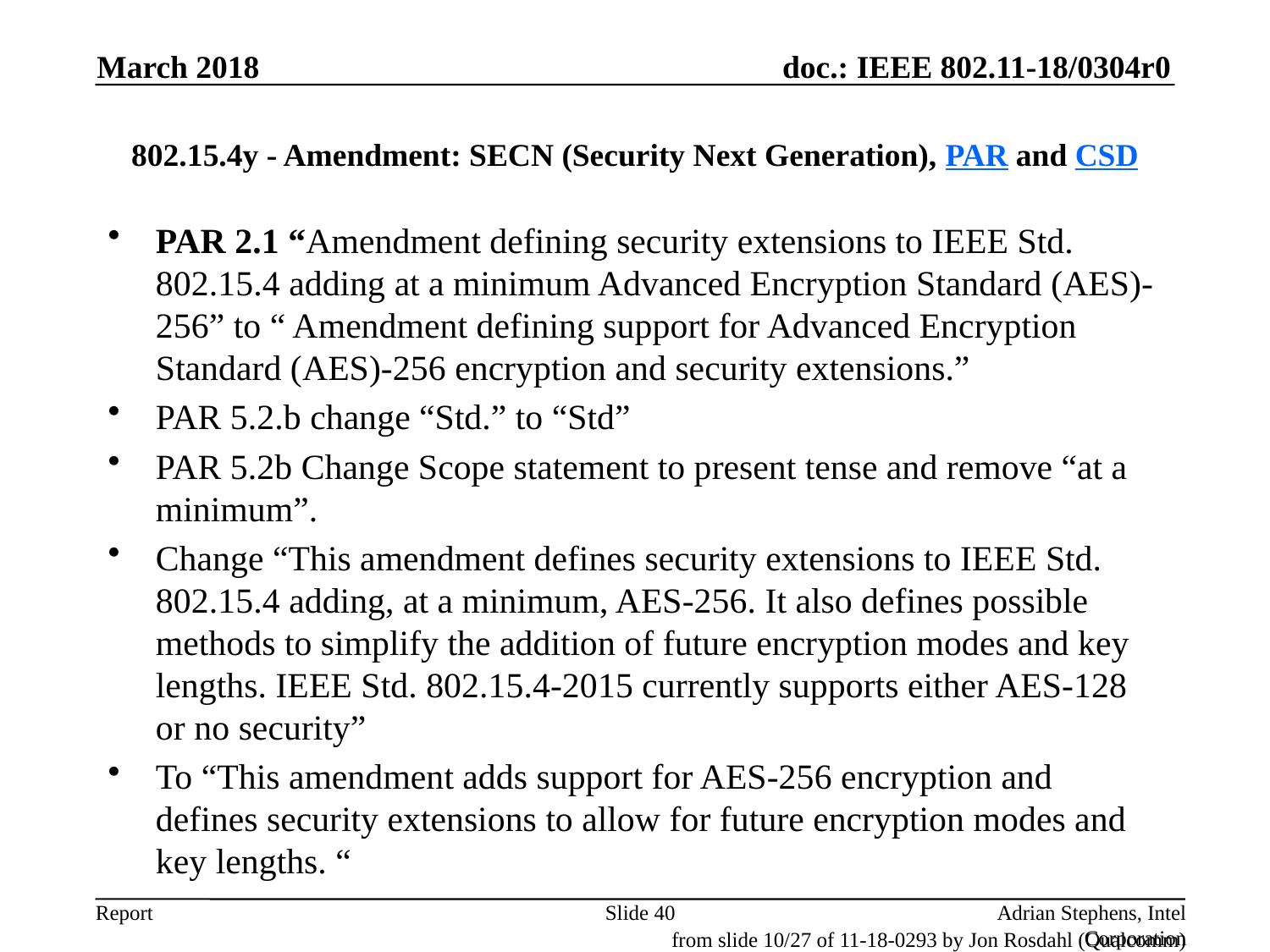

March 2018
# 802.15.4y - Amendment: SECN (Security Next Generation), PAR and CSD
PAR 2.1 “Amendment defining security extensions to IEEE Std. 802.15.4 adding at a minimum Advanced Encryption Standard (AES)-256” to “ Amendment defining support for Advanced Encryption Standard (AES)-256 encryption and security extensions.”
PAR 5.2.b change “Std.” to “Std”
PAR 5.2b Change Scope statement to present tense and remove “at a minimum”.
Change “This amendment defines security extensions to IEEE Std. 802.15.4 adding, at a minimum, AES-256. It also defines possible methods to simplify the addition of future encryption modes and key lengths. IEEE Std. 802.15.4-2015 currently supports either AES-128 or no security”
To “This amendment adds support for AES-256 encryption and defines security extensions to allow for future encryption modes and key lengths. “
Slide 40
Adrian Stephens, Intel Corporation
from slide 10/27 of 11-18-0293 by Jon Rosdahl (Qualcomm)